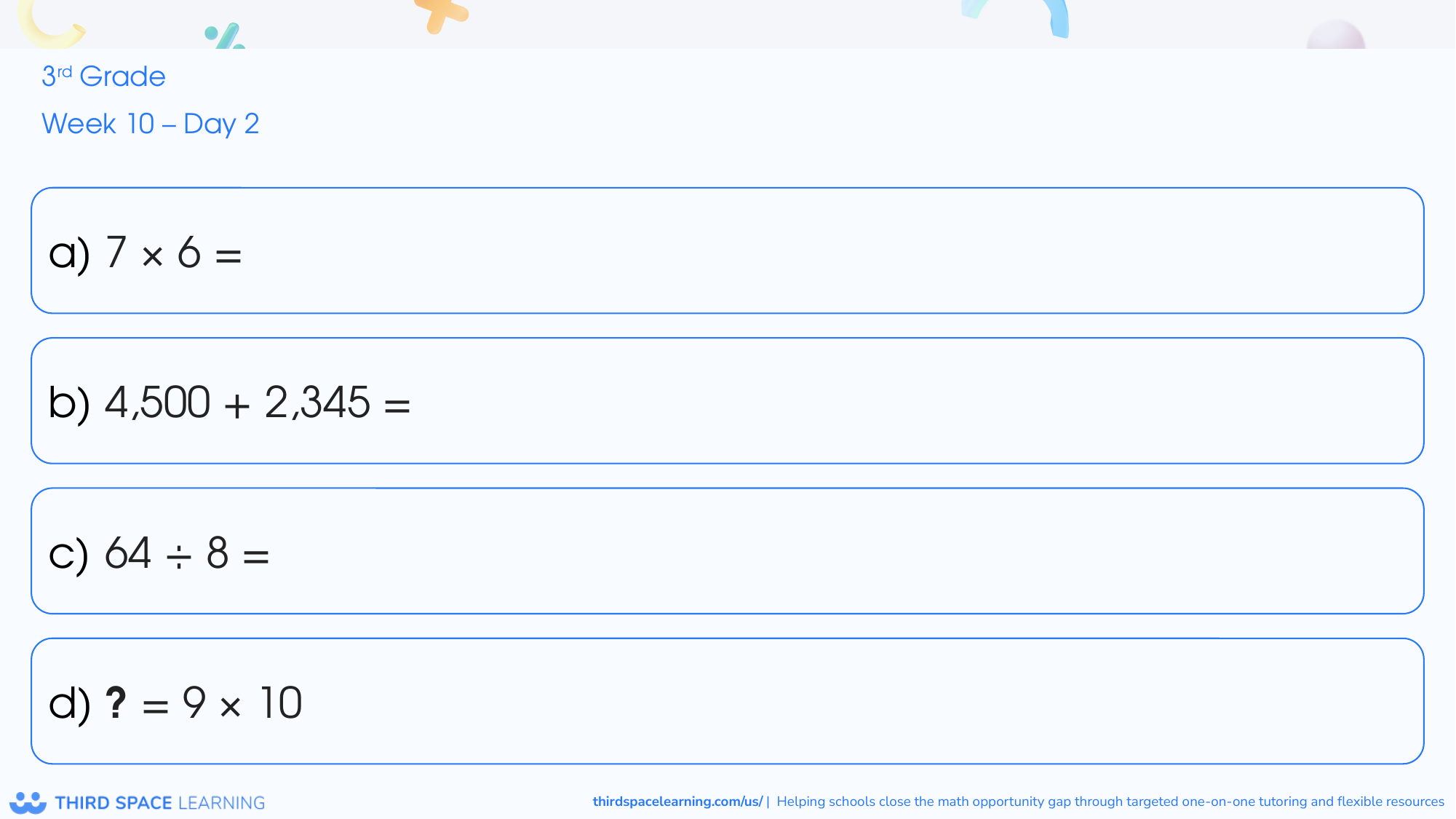

3rd Grade
Week 10 – Day 2
7 × 6 =
4,500 + 2,345 =
64 ÷ 8 =
? = 9 × 10